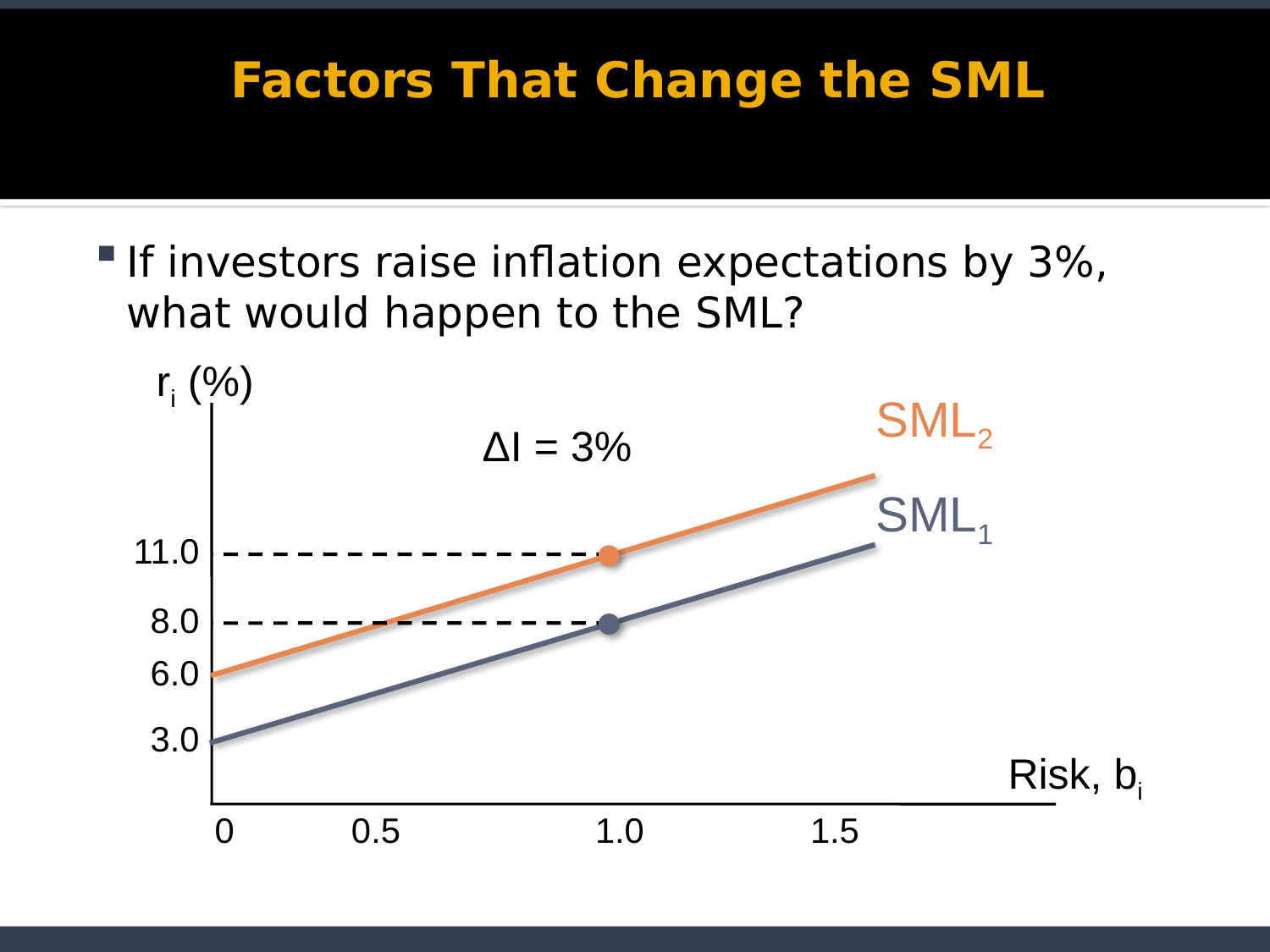

# Factors That Change the SML
If investors raise inflation expectations by 3%, what would happen to the SML?
ri (%)
SML2

ΔI = 3%

SML1

Risk, bi
0	 0.5	             1.0	         1.5

11.0
8.0
6.0
3.0